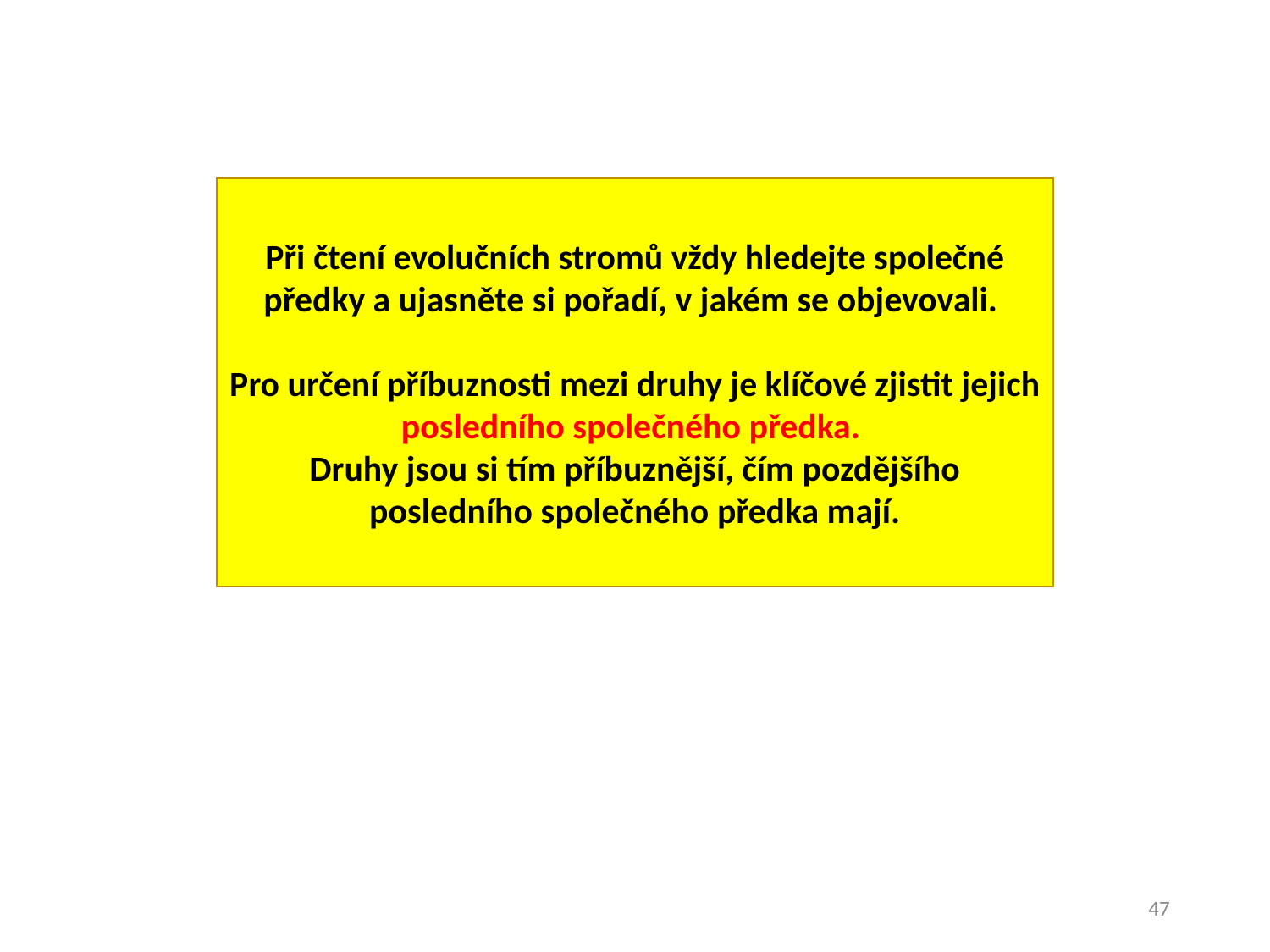

Při čtení evolučních stromů vždy hledejte společné předky a ujasněte si pořadí, v jakém se objevovali.

Pro určení příbuznosti mezi druhy je klíčové zjistit jejich posledního společného předka.
Druhy jsou si tím příbuznější, čím pozdějšího posledního společného předka mají.
47